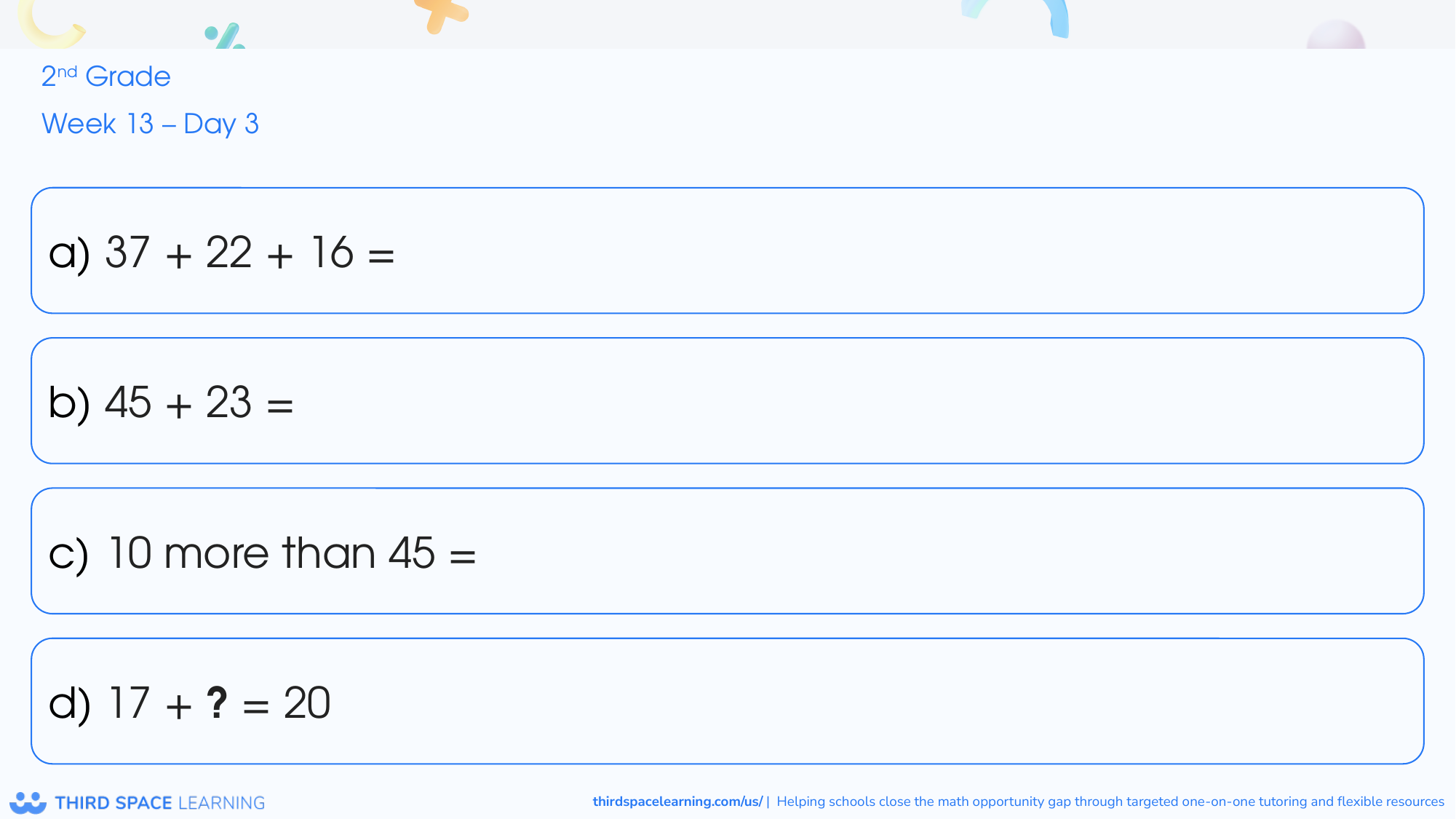

2nd Grade
Week 13 – Day 3
37 + 22 + 16 =
45 + 23 =
10 more than 45 =
17 + ? = 20